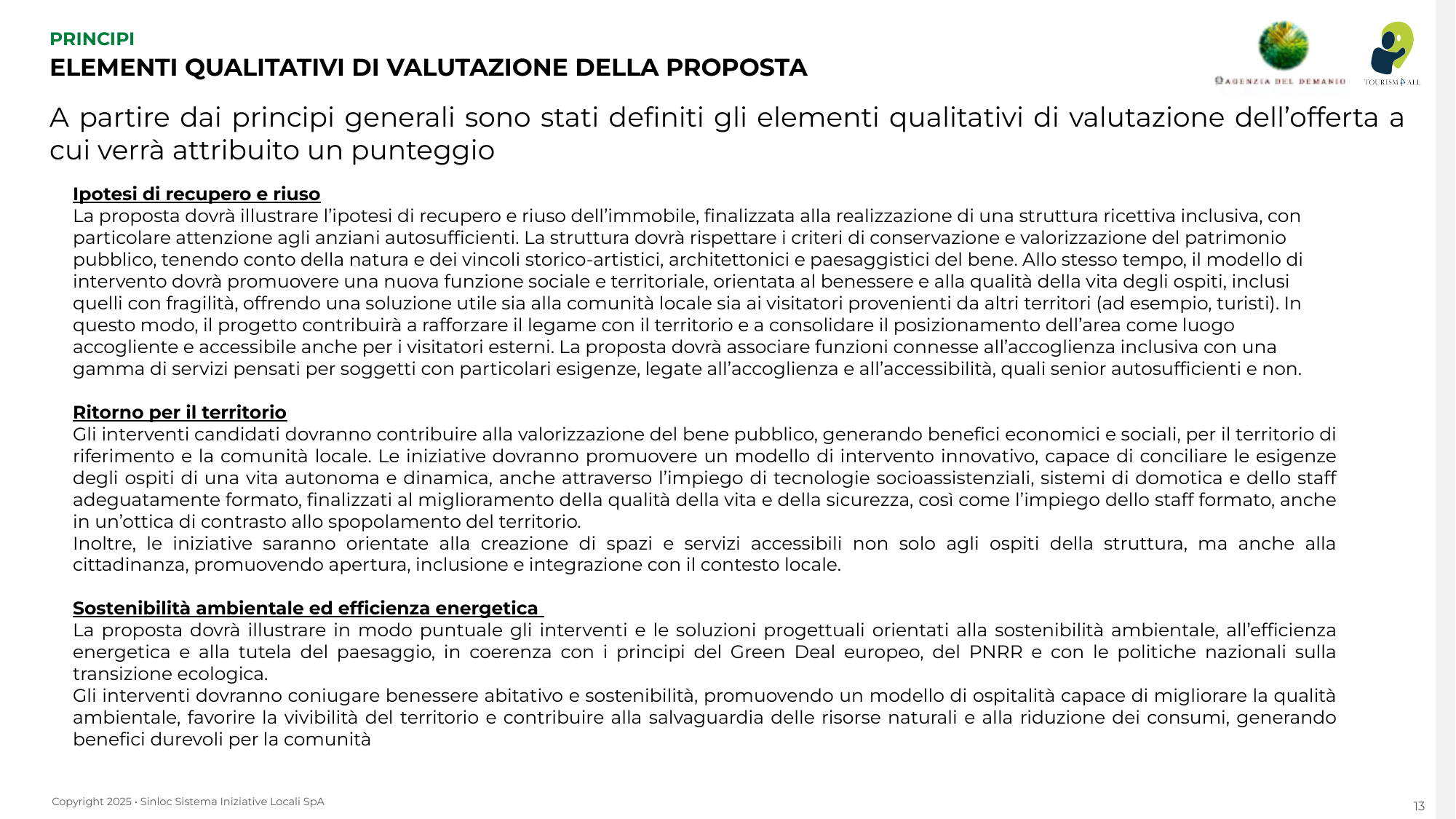

PRINCIPI
ELEMENTI QUAlitativi di valutazione della proposta
A partire dai principi generali sono stati definiti gli elementi qualitativi di valutazione dell’offerta a cui verrà attribuito un punteggio

Ipotesi di recupero e riuso
La proposta dovrà illustrare l’ipotesi di recupero e riuso dell’immobile, finalizzata alla realizzazione di una struttura ricettiva inclusiva, con particolare attenzione agli anziani autosufficienti. La struttura dovrà rispettare i criteri di conservazione e valorizzazione del patrimonio pubblico, tenendo conto della natura e dei vincoli storico-artistici, architettonici e paesaggistici del bene. Allo stesso tempo, il modello di intervento dovrà promuovere una nuova funzione sociale e territoriale, orientata al benessere e alla qualità della vita degli ospiti, inclusi quelli con fragilità, offrendo una soluzione utile sia alla comunità locale sia ai visitatori provenienti da altri territori (ad esempio, turisti). In questo modo, il progetto contribuirà a rafforzare il legame con il territorio e a consolidare il posizionamento dell’area come luogo accogliente e accessibile anche per i visitatori esterni. La proposta dovrà associare funzioni connesse all’accoglienza inclusiva con una gamma di servizi pensati per soggetti con particolari esigenze, legate all’accoglienza e all’accessibilità, quali senior autosufficienti e non.

Ritorno per il territorio
Gli interventi candidati dovranno contribuire alla valorizzazione del bene pubblico, generando benefici economici e sociali, per il territorio di riferimento e la comunità locale. Le iniziative dovranno promuovere un modello di intervento innovativo, capace di conciliare le esigenze degli ospiti di una vita autonoma e dinamica, anche attraverso l’impiego di tecnologie socioassistenziali, sistemi di domotica e dello staff adeguatamente formato, finalizzati al miglioramento della qualità della vita e della sicurezza, così come l’impiego dello staff formato, anche in un’ottica di contrasto allo spopolamento del territorio.
Inoltre, le iniziative saranno orientate alla creazione di spazi e servizi accessibili non solo agli ospiti della struttura, ma anche alla cittadinanza, promuovendo apertura, inclusione e integrazione con il contesto locale.

Sostenibilità ambientale ed efficienza energetica
La proposta dovrà illustrare in modo puntuale gli interventi e le soluzioni progettuali orientati alla sostenibilità ambientale, all’efficienza energetica e alla tutela del paesaggio, in coerenza con i principi del Green Deal europeo, del PNRR e con le politiche nazionali sulla transizione ecologica.
Gli interventi dovranno coniugare benessere abitativo e sostenibilità, promuovendo un modello di ospitalità capace di migliorare la qualità ambientale, favorire la vivibilità del territorio e contribuire alla salvaguardia delle risorse naturali e alla riduzione dei consumi, generando benefici durevoli per la comunità